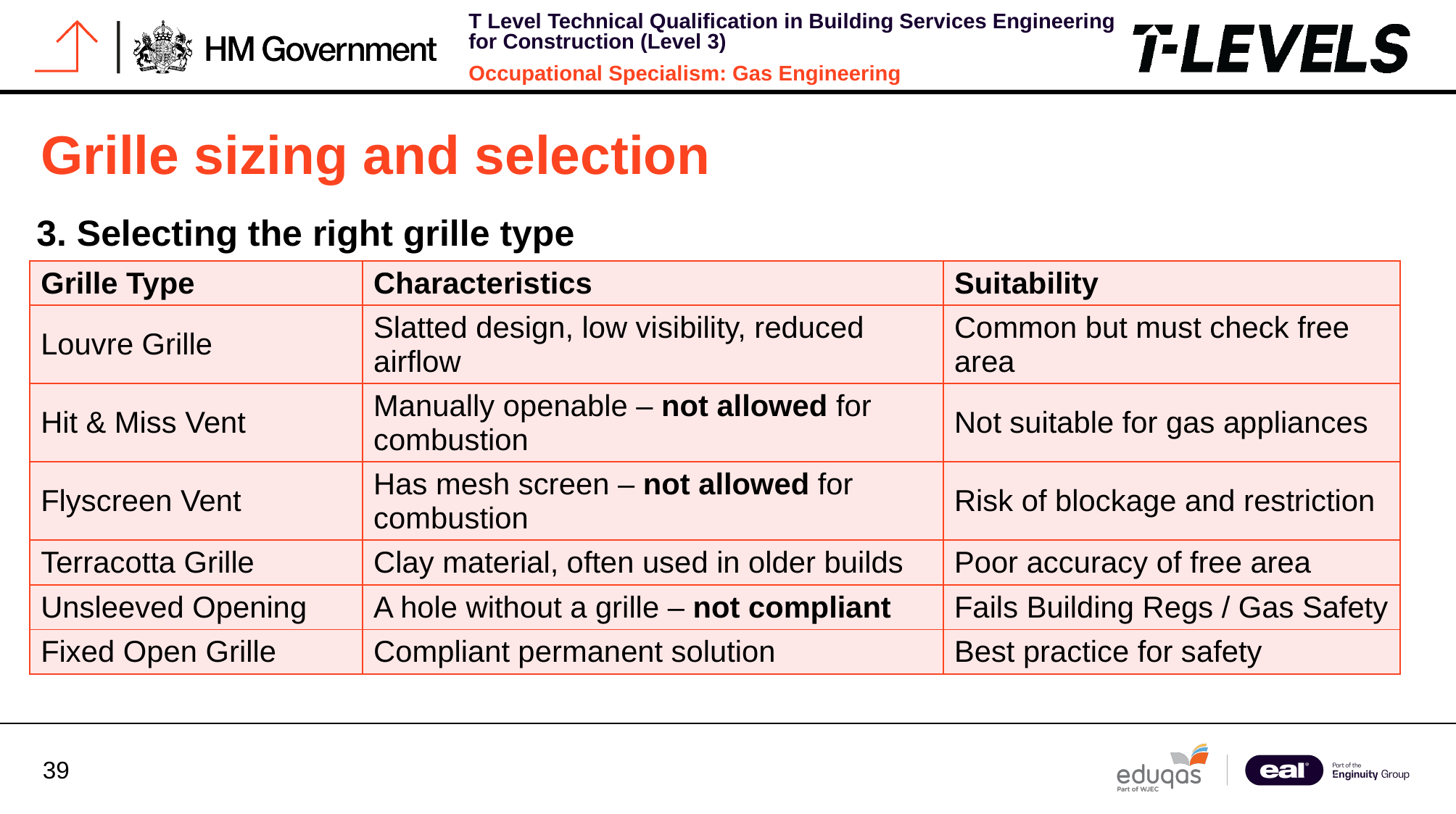

# Grille sizing and selection
3. Selecting the right grille type
| Grille Type | Characteristics | Suitability |
| --- | --- | --- |
| Louvre Grille | Slatted design, low visibility, reduced airflow | Common but must check free area |
| Hit & Miss Vent | Manually openable – not allowed for combustion | Not suitable for gas appliances |
| Flyscreen Vent | Has mesh screen – not allowed for combustion | Risk of blockage and restriction |
| Terracotta Grille | Clay material, often used in older builds | Poor accuracy of free area |
| Unsleeved Opening | A hole without a grille – not compliant | Fails Building Regs / Gas Safety |
| Fixed Open Grille | Compliant permanent solution | Best practice for safety |